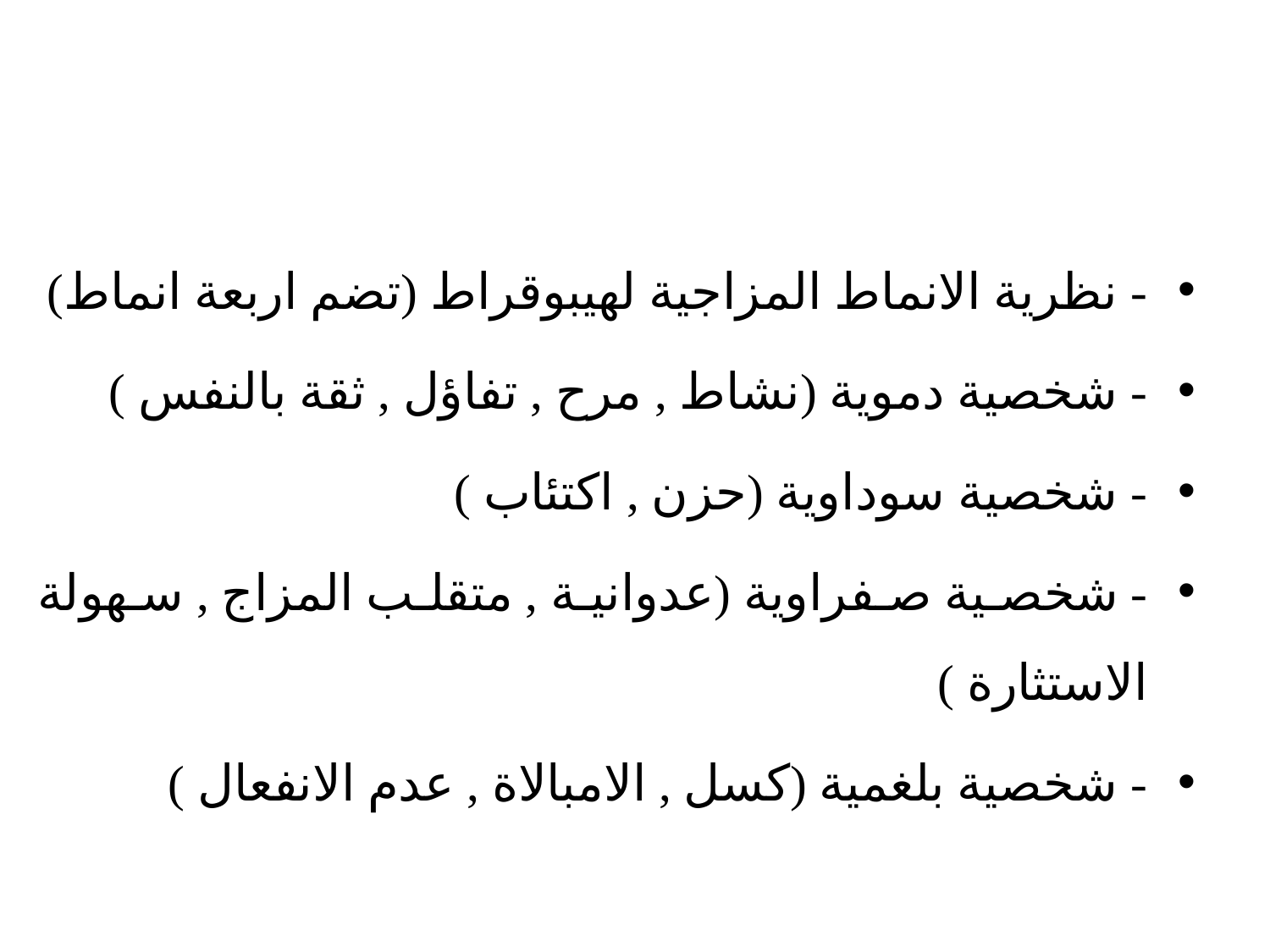

- نظرية الانماط المزاجية لهيبوقراط (تضم اربعة انماط)
- شخصية دموية (نشاط , مرح , تفاؤل , ثقة بالنفس )
- شخصية سوداوية (حزن , اكتئاب )
- شخصية صفراوية (عدوانية , متقلب المزاج , سهولة الاستثارة )
- شخصية بلغمية (كسل , الامبالاة , عدم الانفعال )